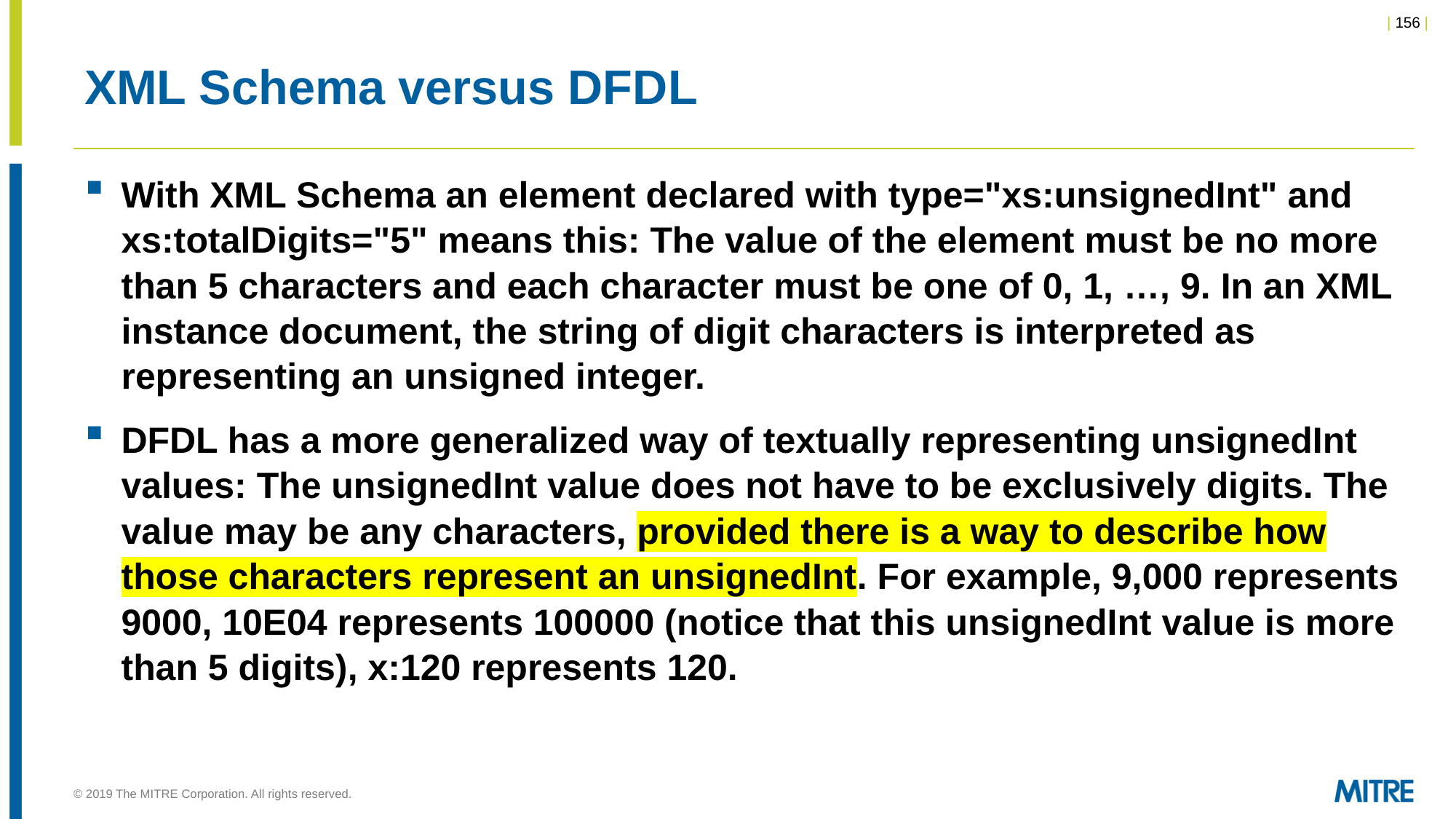

# XML Schema versus DFDL
With XML Schema an element declared with type="xs:unsignedInt" and xs:totalDigits="5" means this: The value of the element must be no more than 5 characters and each character must be one of 0, 1, …, 9. In an XML instance document, the string of digit characters is interpreted as representing an unsigned integer.
DFDL has a more generalized way of textually representing unsignedInt values: The unsignedInt value does not have to be exclusively digits. The value may be any characters, provided there is a way to describe how those characters represent an unsignedInt. For example, 9,000 represents 9000, 10E04 represents 100000 (notice that this unsignedInt value is more than 5 digits), x:120 represents 120.

© 2019 The MITRE Corporation. All rights reserved.